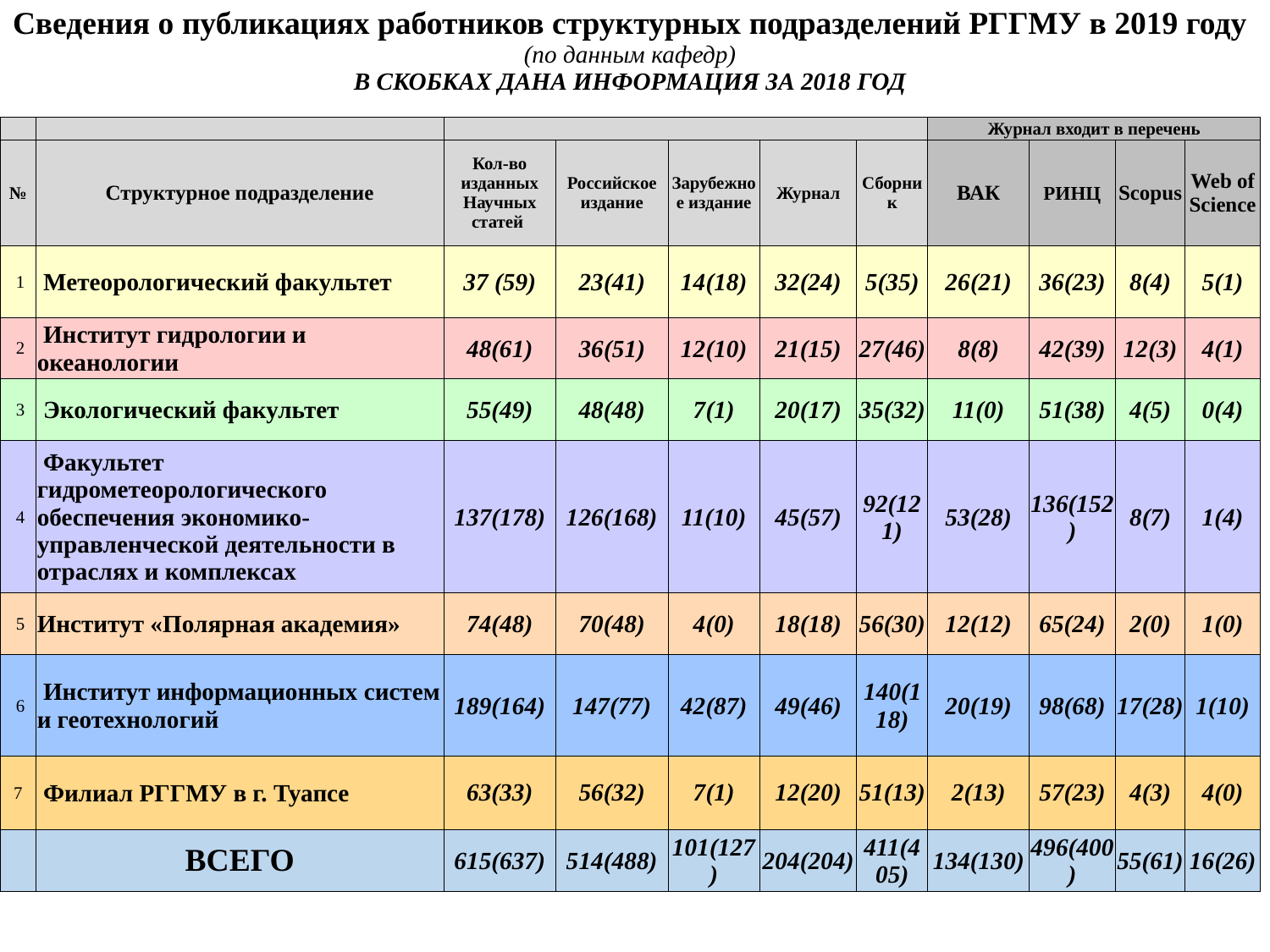

| Сведения о публикациях работников структурных подразделений РГГМУ в 2019 году (по данным кафедр) В СКОБКАХ ДАНА ИНФОРМАЦИЯ ЗА 2018 ГОД |  |  |  |  |  |  |  |  |  |  |  |  |  |  |  |
| --- | --- | --- | --- | --- | --- | --- | --- | --- | --- | --- | --- | --- | --- | --- | --- |
|  |  |  |  |  |  |  |  |  |  |  |  |  |  |  |  |
|  |  |  |  |  |  |  |  |  |  | Журнал входит в перечень |  |  |  |  |  |
| № | Структурное подразделение | Кол-во изданных Научных статей | Российское издание |  | Зарубежное издание |  | Журнал |  | Сборник | ВАК | РИНЦ |  | Scopus |  | Web of Science |
| 1 | Метеорологический факультет | 37 (59) | 23(41) |  | 14(18) |  | 32(24) |  | 5(35) | 26(21) | 36(23) |  | 8(4) |  | 5(1) |
| 2 | Институт гидрологии и океанологии | 48(61) | 36(51) |  | 12(10) |  | 21(15) |  | 27(46) | 8(8) | 42(39) |  | 12(3) |  | 4(1) |
| 3 | Экологический факультет | 55(49) | 48(48) |  | 7(1) |  | 20(17) |  | 35(32) | 11(0) | 51(38) |  | 4(5) |  | 0(4) |
| 4 | Факультет гидрометеорологического обеспечения экономико-управленческой деятельности в отраслях и комплексах | 137(178) | 126(168) |  | 11(10) |  | 45(57) |  | 92(121) | 53(28) | 136(152) |  | 8(7) |  | 1(4) |
| 5 | Институт «Полярная академия» | 74(48) | 70(48) |  | 4(0) |  | 18(18) |  | 56(30) | 12(12) | 65(24) |  | 2(0) |  | 1(0) |
| 6 | Институт информационных систем и геотехнологий | 189(164) | 147(77) |  | 42(87) |  | 49(46) |  | 140(118) | 20(19) | 98(68) |  | 17(28) |  | 1(10) |
| 7 | Филиал РГГМУ в г. Туапсе | 63(33) | 56(32) |  | 7(1) |  | 12(20) |  | 51(13) | 2(13) | 57(23) |  | 4(3) |  | 4(0) |
|  | ВСЕГО | 615(637) | 514(488) |  | 101(127) |  | 204(204) |  | 411(405) | 134(130) | 496(400) |  | 55(61) |  | 16(26) |